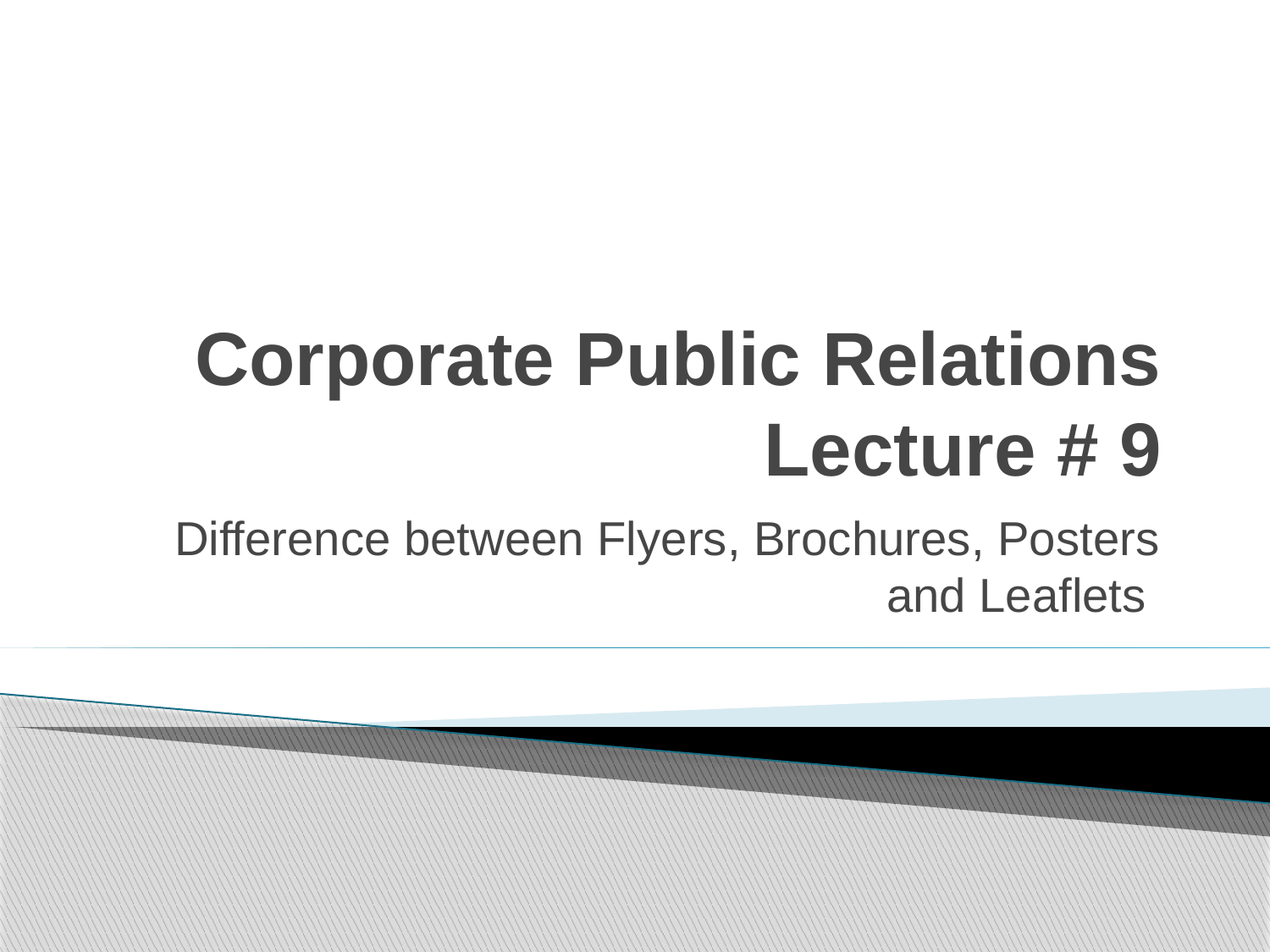

# Corporate Public Relations Lecture # 9
Difference between Flyers, Brochures, Posters and Leaflets